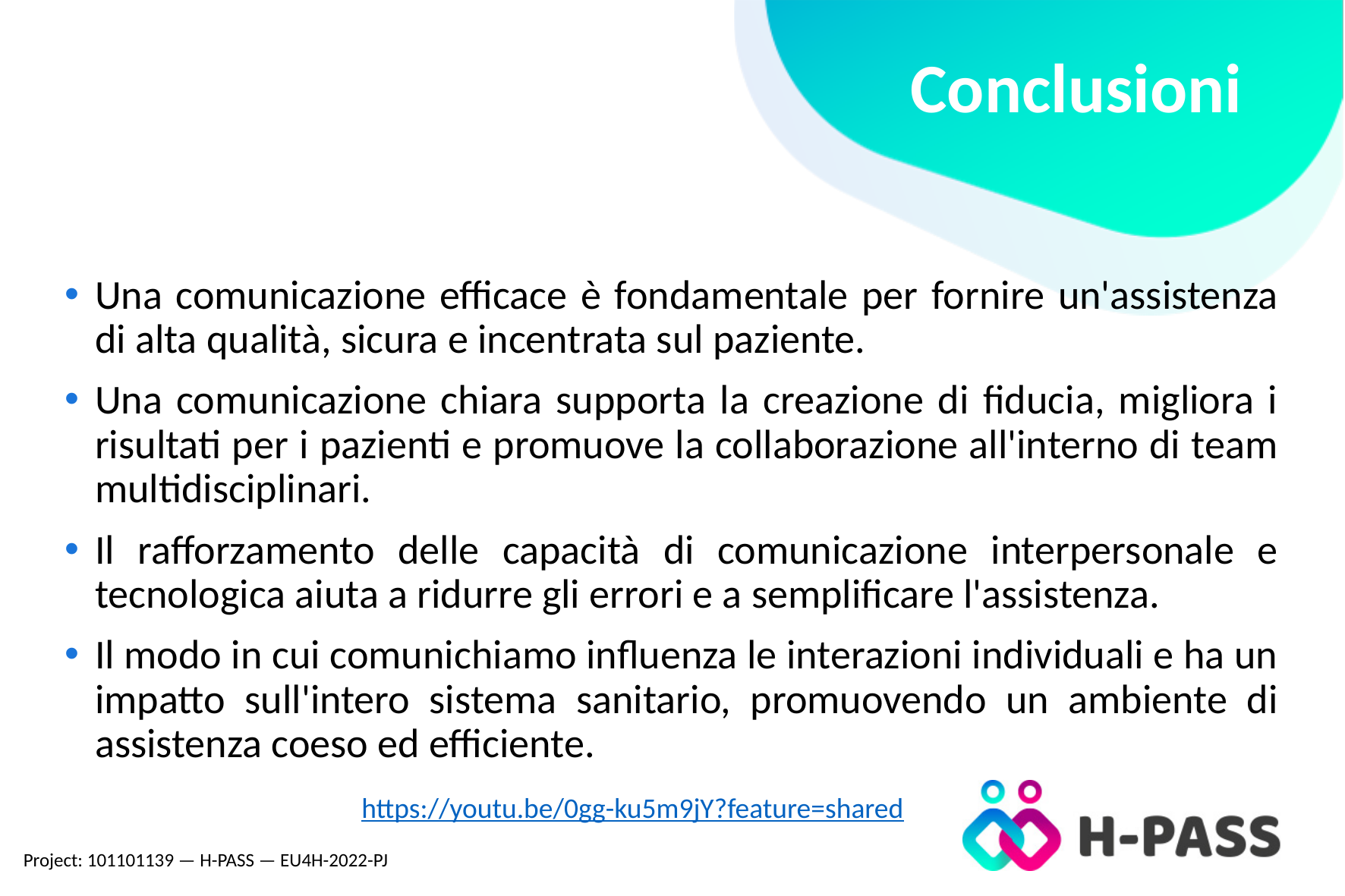

# Conclusioni
Una comunicazione efficace è fondamentale per fornire un'assistenza di alta qualità, sicura e incentrata sul paziente.
Una comunicazione chiara supporta la creazione di fiducia, migliora i risultati per i pazienti e promuove la collaborazione all'interno di team multidisciplinari.
Il rafforzamento delle capacità di comunicazione interpersonale e tecnologica aiuta a ridurre gli errori e a semplificare l'assistenza.
Il modo in cui comunichiamo influenza le interazioni individuali e ha un impatto sull'intero sistema sanitario, promuovendo un ambiente di assistenza coeso ed efficiente.
https://youtu.be/0gg-ku5m9jY?feature=shared
Project: 101101139 — H-PASS — EU4H-2022-PJ